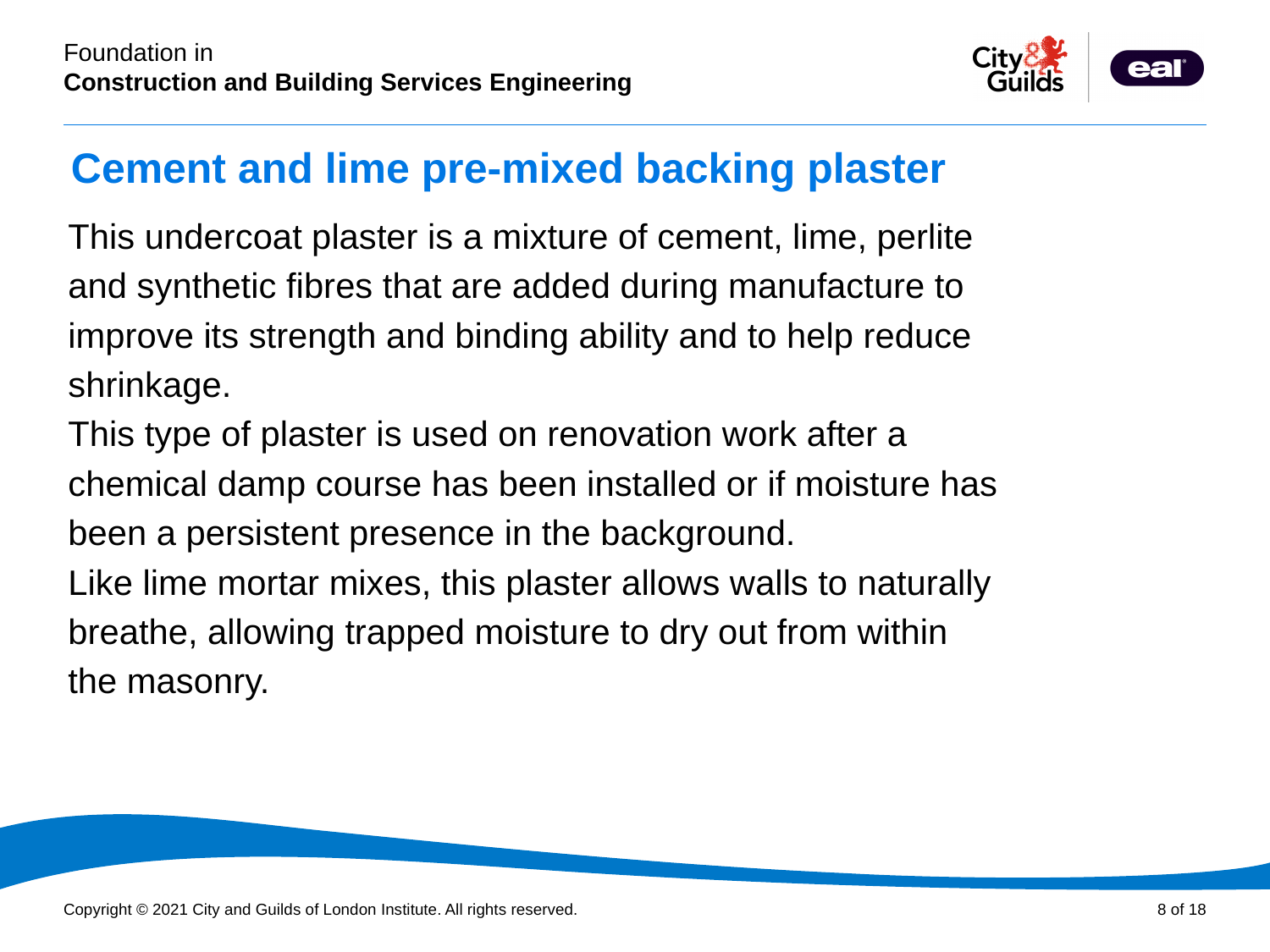

# Cement and lime pre-mixed backing plaster
This undercoat plaster is a mixture of cement, lime, perlite
and synthetic ﬁbres that are added during manufacture to
improve its strength and binding ability and to help reduce
shrinkage.
This type of plaster is used on renovation work after a
chemical damp course has been installed or if moisture has
been a persistent presence in the background.
Like lime mortar mixes, this plaster allows walls to naturally
breathe, allowing trapped moisture to dry out from within
the masonry.